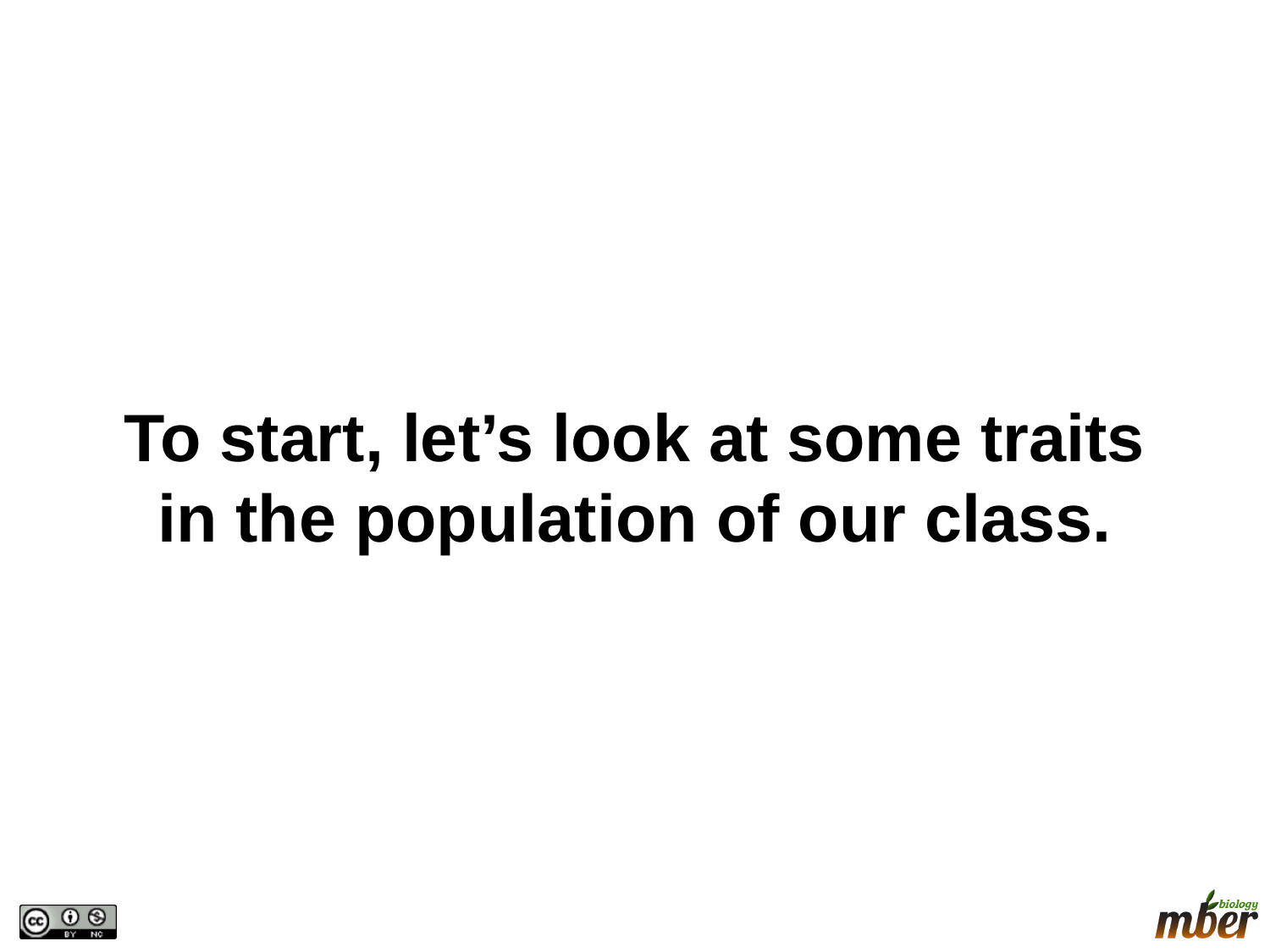

To start, let’s look at some traits in the population of our class.